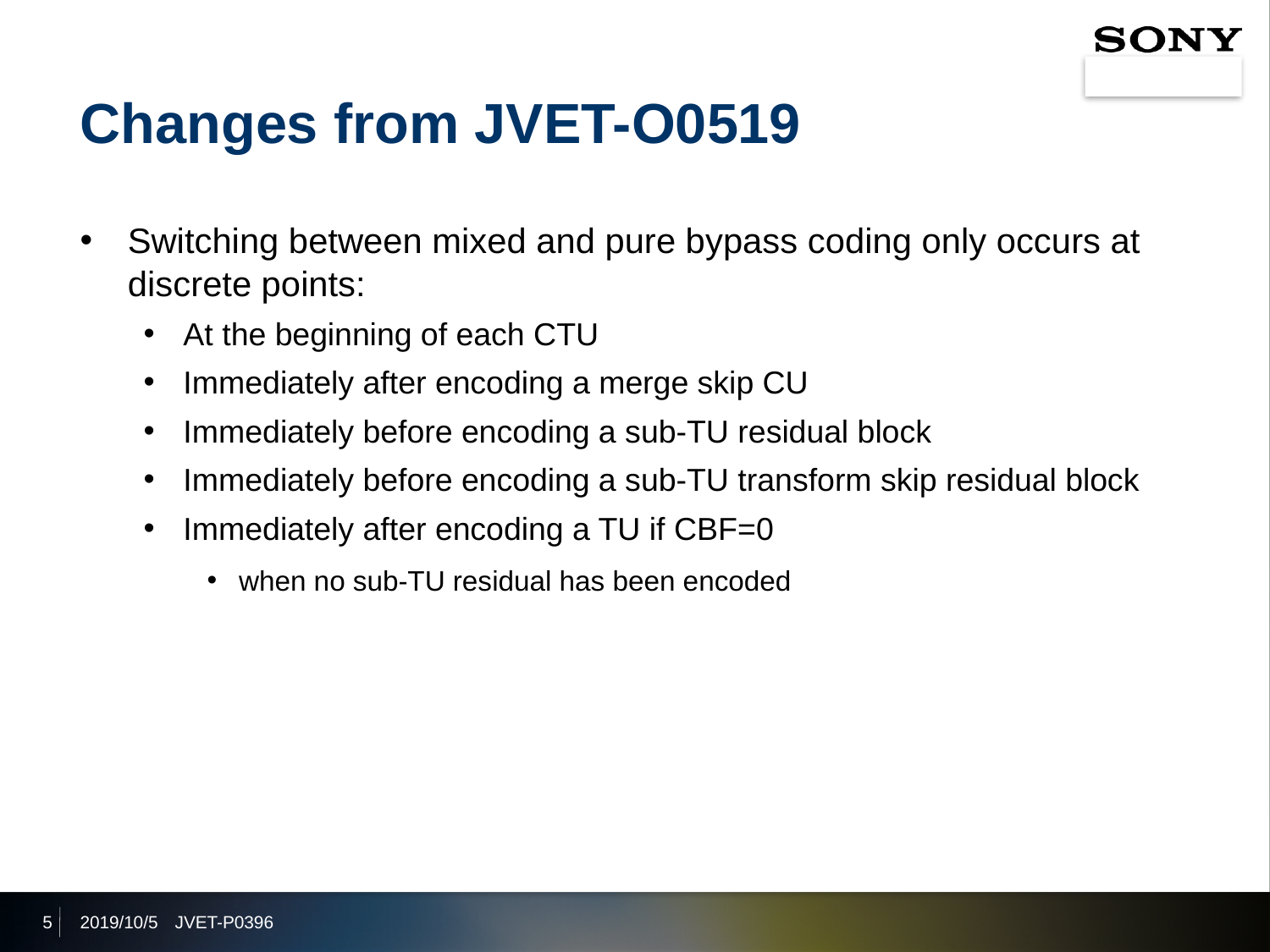

# Changes from JVET-O0519

Switching between mixed and pure bypass coding only occurs at discrete points:
At the beginning of each CTU
Immediately after encoding a merge skip CU
Immediately before encoding a sub-TU residual block
Immediately before encoding a sub-TU transform skip residual block
Immediately after encoding a TU if CBF=0
when no sub-TU residual has been encoded
5
2019/10/5
JVET-P0396